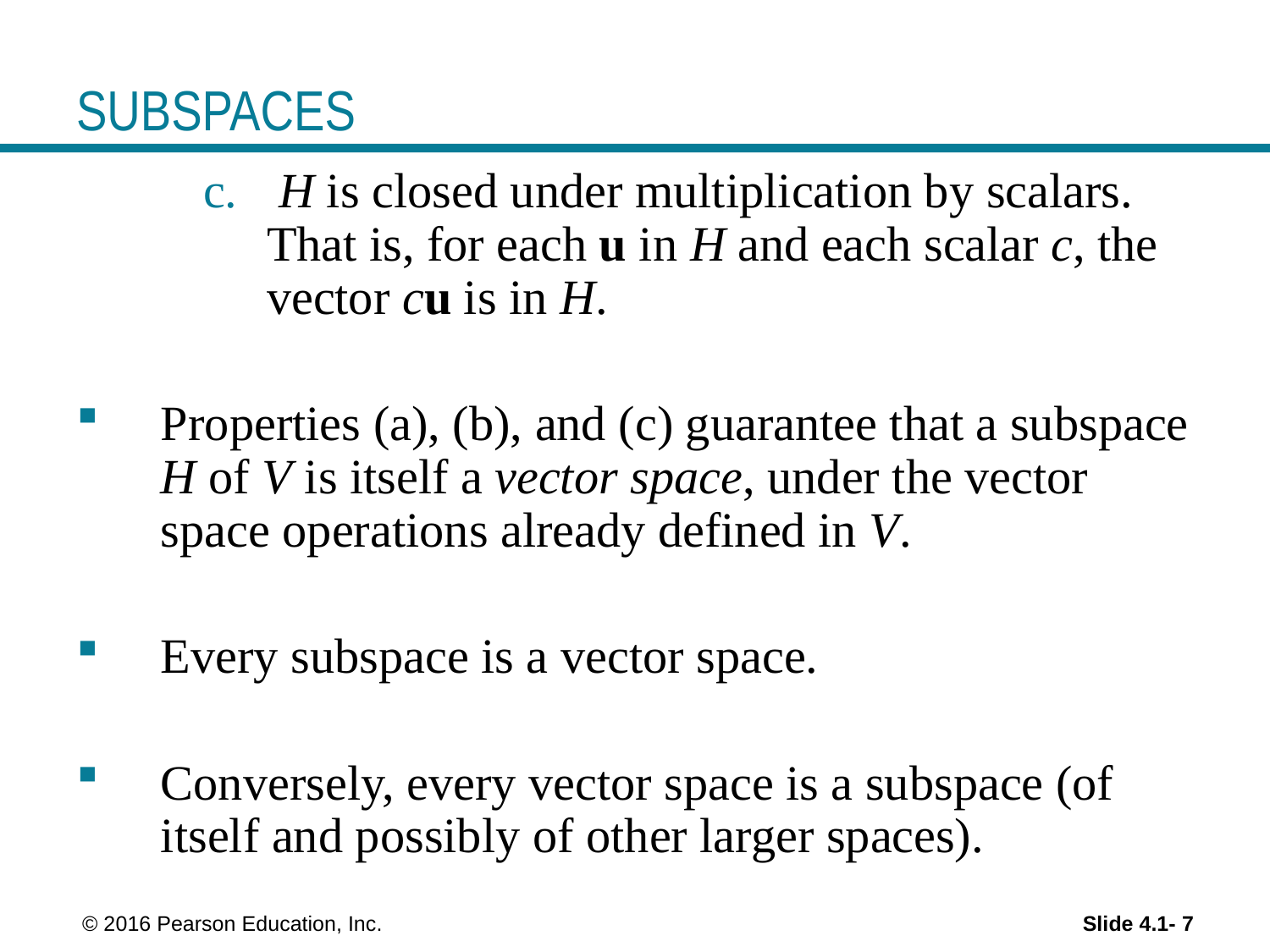

# SUBSPACES
 H is closed under multiplication by scalars. That is, for each u in H and each scalar c, the vector cu is in H.

Properties (a), (b), and (c) guarantee that a subspace H of V is itself a vector space, under the vector space operations already defined in V.

Every subspace is a vector space.

Conversely, every vector space is a subspace (of itself and possibly of other larger spaces).
 © 2016 Pearson Education, Inc.
Slide 4.1- 7